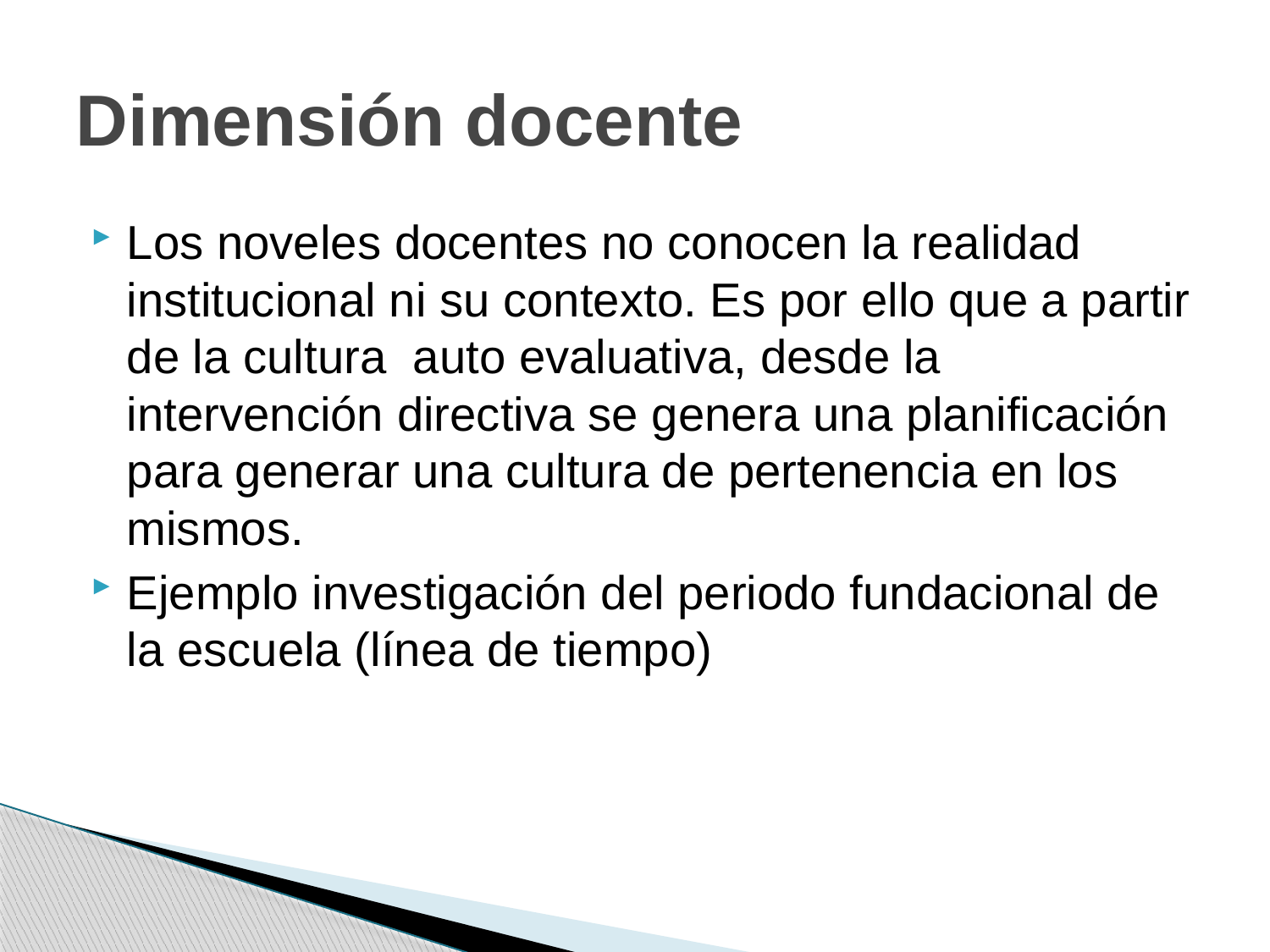

# Dimensión docente
Los noveles docentes no conocen la realidad institucional ni su contexto. Es por ello que a partir de la cultura  auto evaluativa, desde la intervención directiva se genera una planificación  para generar una cultura de pertenencia en los mismos.
Ejemplo investigación del periodo fundacional de la escuela (línea de tiempo)